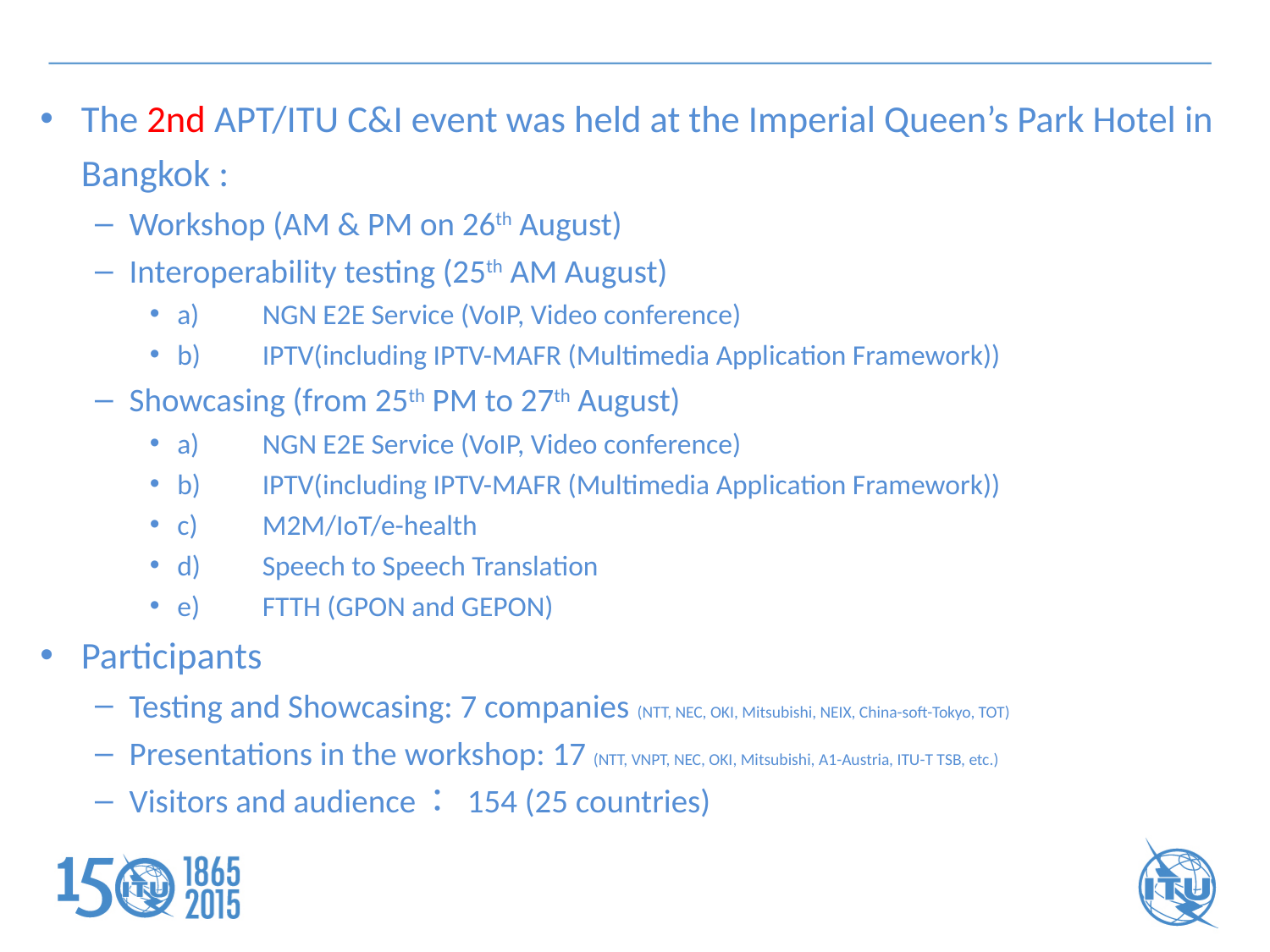

The 2nd APT/ITU C&I event was held at the Imperial Queen’s Park Hotel in Bangkok :
Workshop (AM & PM on 26th August)
Interoperability testing (25th AM August)
a)	NGN E2E Service (VoIP, Video conference)
b)	IPTV(including IPTV-MAFR (Multimedia Application Framework))
Showcasing (from 25th PM to 27th August)
a)	NGN E2E Service (VoIP, Video conference)
b)	IPTV(including IPTV-MAFR (Multimedia Application Framework))
c)	M2M/IoT/e-health
d)	Speech to Speech Translation
e)	FTTH (GPON and GEPON)
Participants
Testing and Showcasing: 7 companies (NTT, NEC, OKI, Mitsubishi, NEIX, China-soft-Tokyo, TOT)
Presentations in the workshop: 17 (NTT, VNPT, NEC, OKI, Mitsubishi, A1-Austria, ITU-T TSB, etc.)
Visitors and audience： 154 (25 countries)
# 2nd APT/ITU C&I event